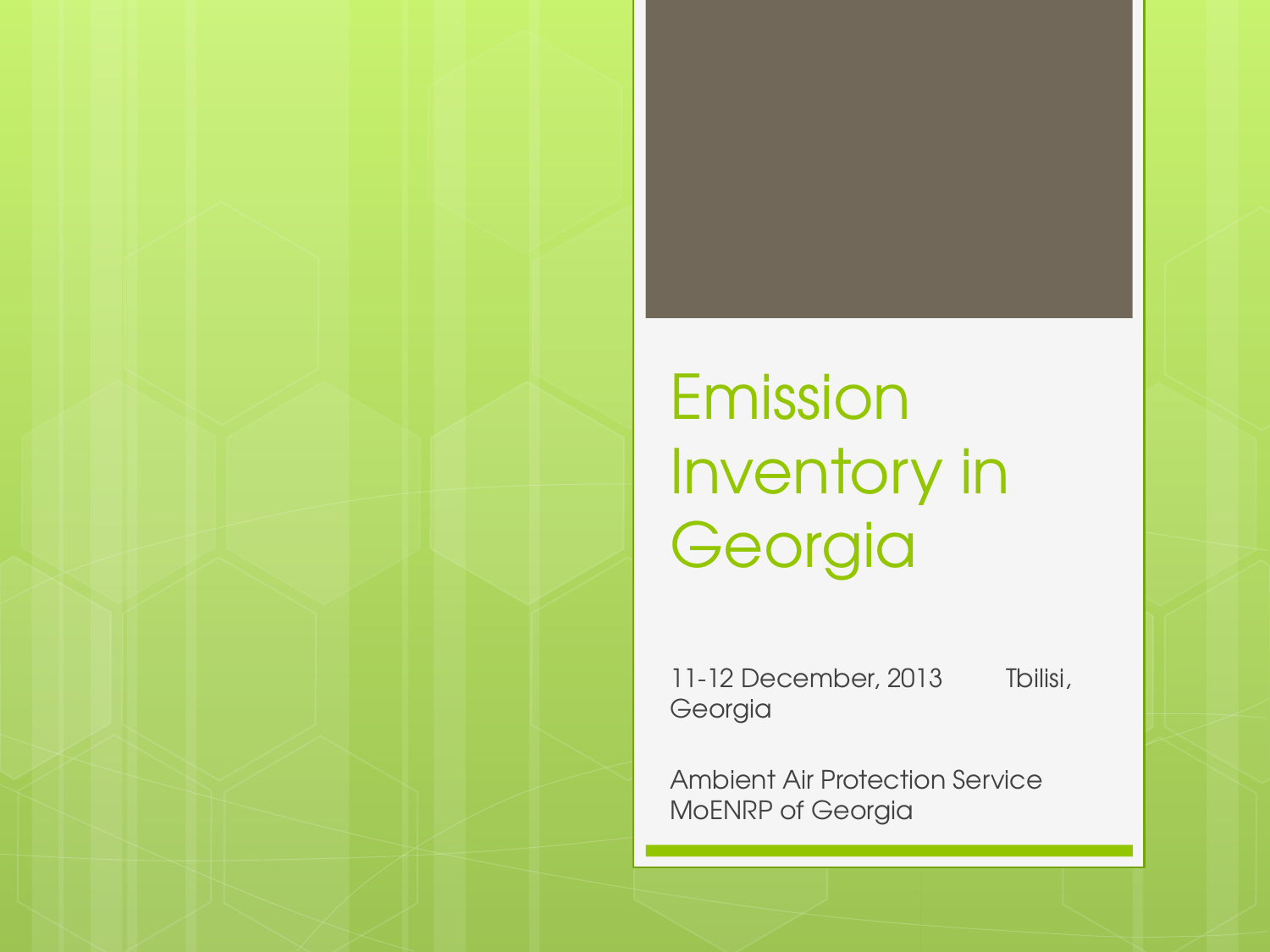

# Emission Inventory in Georgia
11-12 December, 2013         Tbilisi, Georgia

Ambient Air Protection Service MoENRP of Georgia